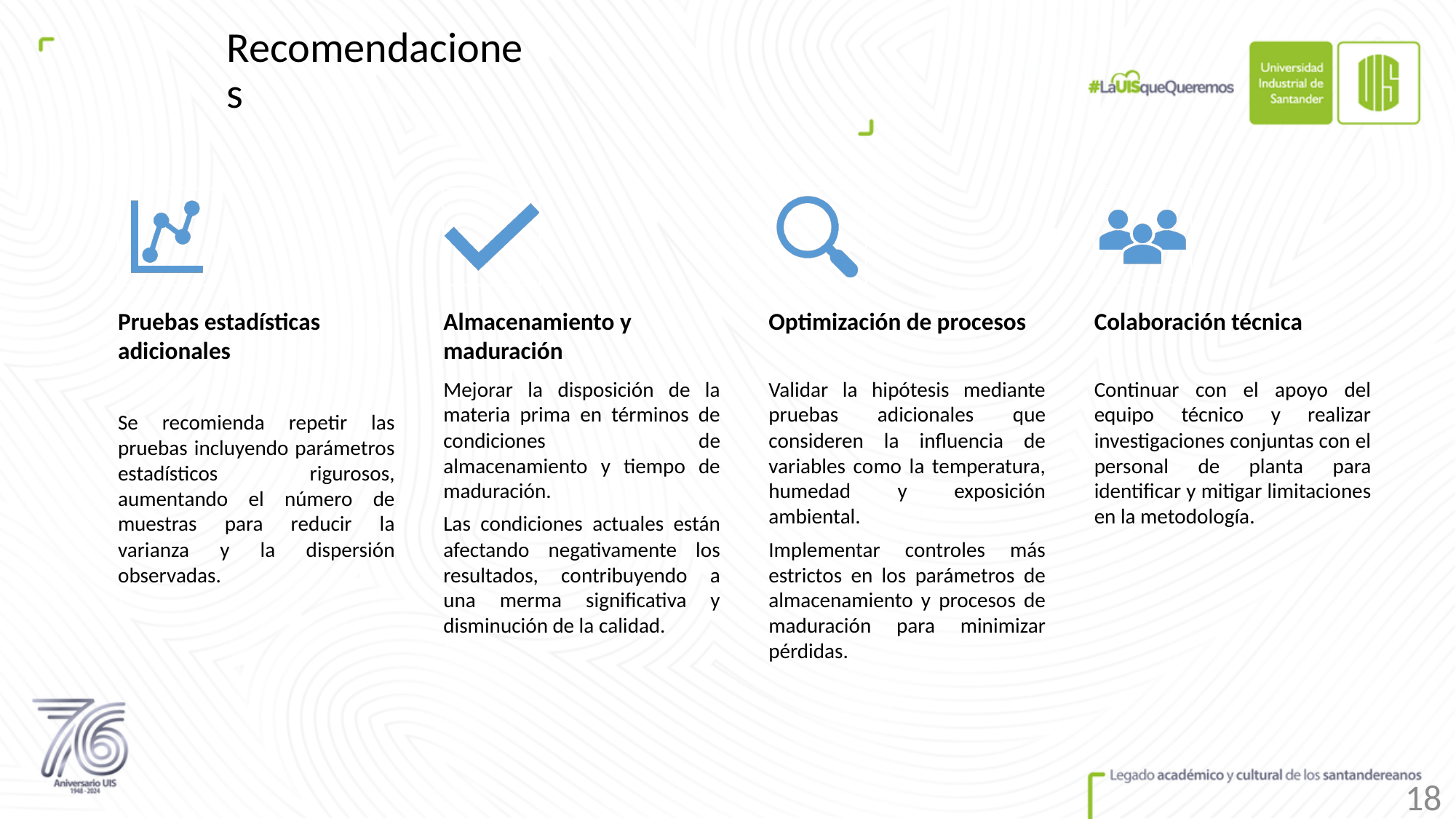

# Recomendaciones
Pruebas estadísticas adicionales

Se recomienda repetir las pruebas incluyendo parámetros estadísticos rigurosos, aumentando el número de muestras para reducir la varianza y la dispersión observadas.
Almacenamiento y maduración
Mejorar la disposición de la materia prima en términos de condiciones de almacenamiento y tiempo de maduración.
Las condiciones actuales están afectando negativamente los resultados, contribuyendo a una merma significativa y disminución de la calidad.
Optimización de procesos
Validar la hipótesis mediante pruebas adicionales que consideren la influencia de variables como la temperatura, humedad y exposición ambiental.
Implementar controles más estrictos en los parámetros de almacenamiento y procesos de maduración para minimizar pérdidas.
Colaboración técnica
Continuar con el apoyo del equipo técnico y realizar investigaciones conjuntas con el personal de planta para identificar y mitigar limitaciones en la metodología.
18